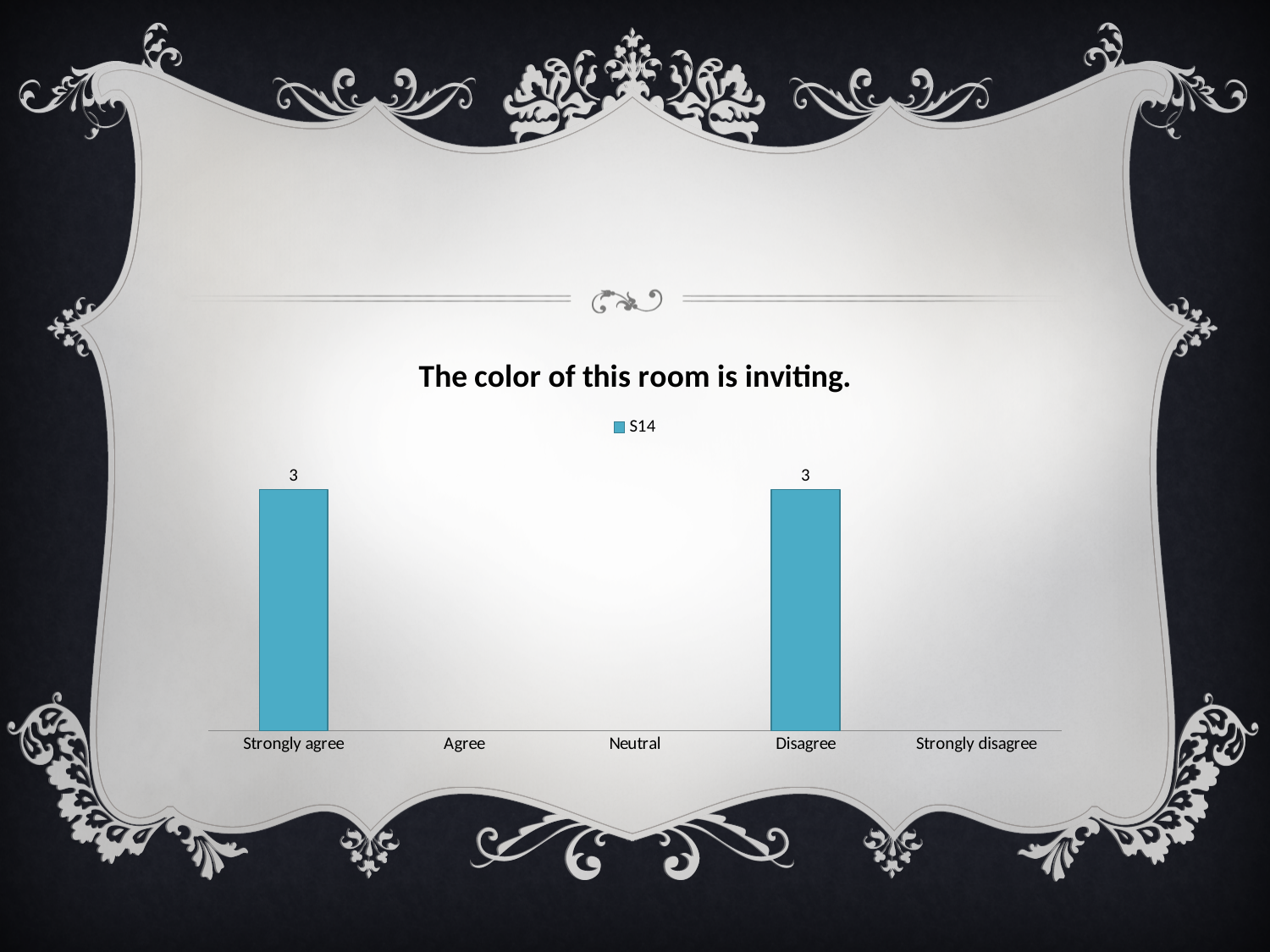

#

### Chart: The color of this room is inviting.

| Category | S14 |
|---|---|
| Strongly agree | 3.0 |
| Agree | None |
| Neutral | None |
| Disagree | 3.0 |
| Strongly disagree | None |